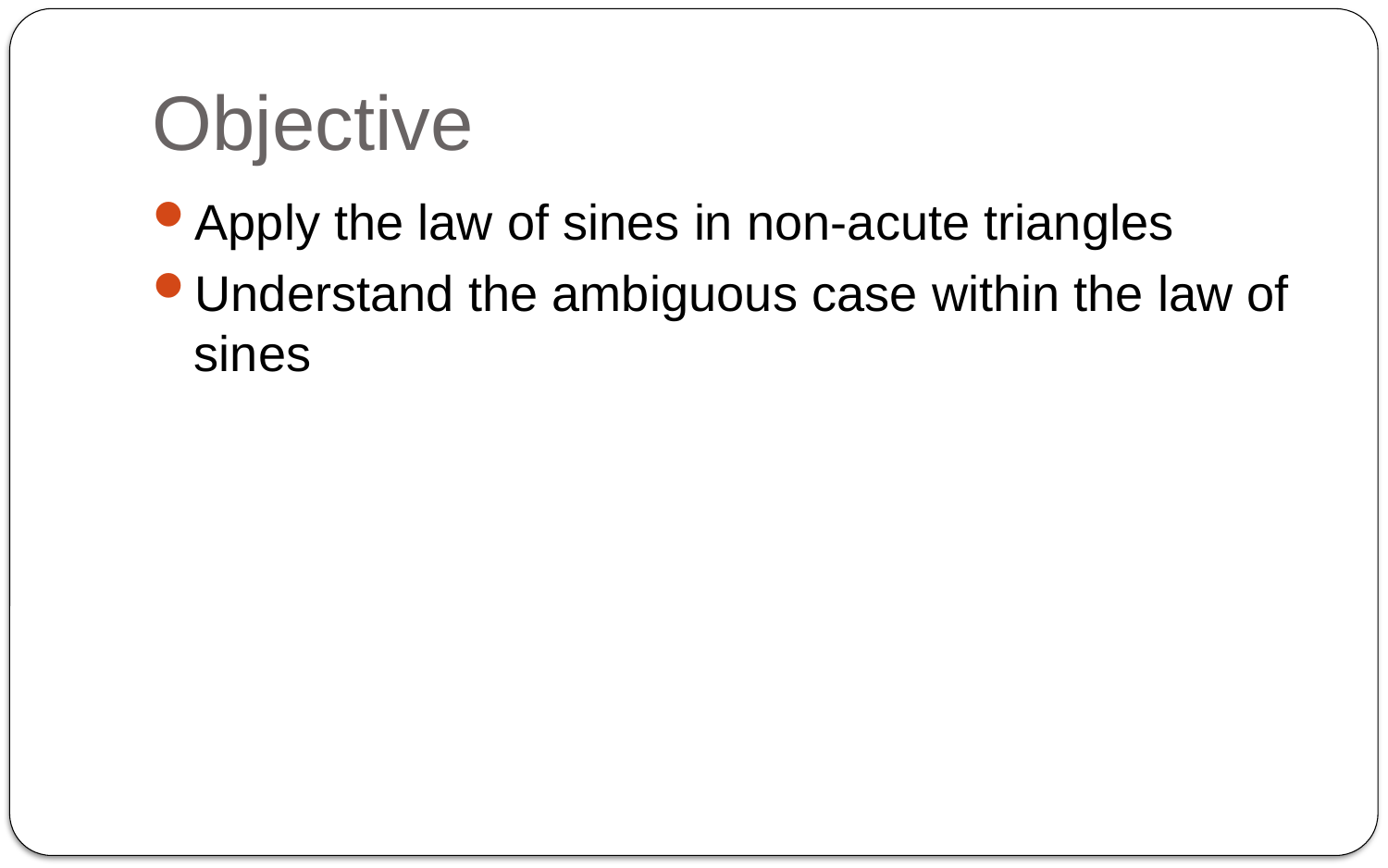

# Objective
Apply the law of sines in non-acute triangles
Understand the ambiguous case within the law of sines